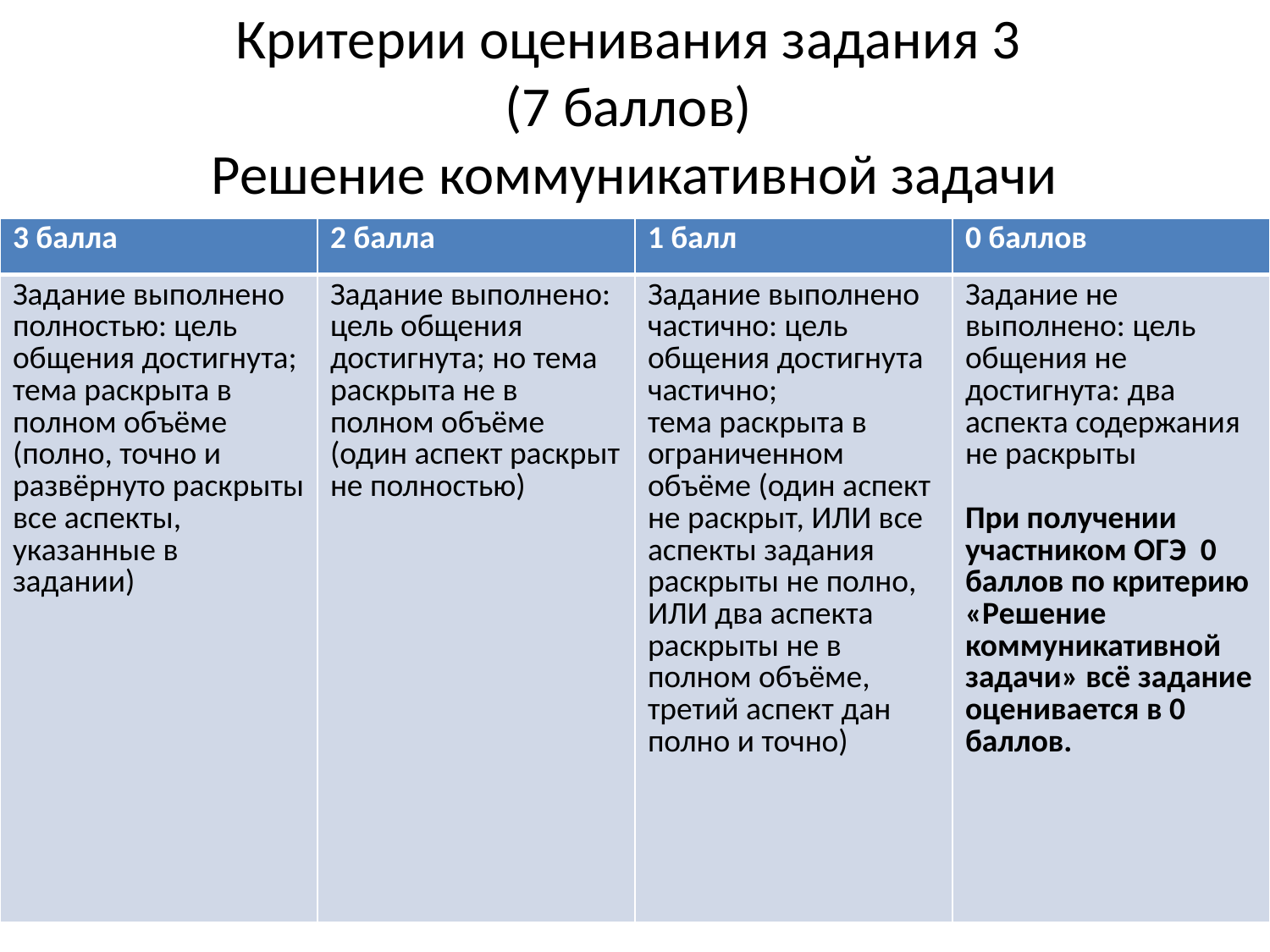

# Критерии оценивания задания 3 (7 баллов) Решение коммуникативной задачи

| 3 балла | 2 балла | 1 балл | 0 баллов |
| --- | --- | --- | --- |
| Задание выполнено полностью: цель общения достигнута; тема раскрыта в полном объёме (полно, точно и развёрнуто раскрыты все аспекты, указанные в задании) | Задание выполнено: цель общения достигнута; но тема раскрыта не в полном объёме (один аспект раскрыт не полностью) | Задание выполнено частично: цель общения достигнута частично; тема раскрыта в ограниченном объёме (один аспект не раскрыт, ИЛИ все аспекты задания раскрыты не полно, ИЛИ два аспекта раскрыты не в полном объёме, третий аспект дан полно и точно) | Задание не выполнено: цель общения не достигнута: два аспекта содержания не раскрыты При получении участником ОГЭ 0 баллов по критерию «Решение коммуникативной задачи» всё задание оценивается в 0 баллов. |